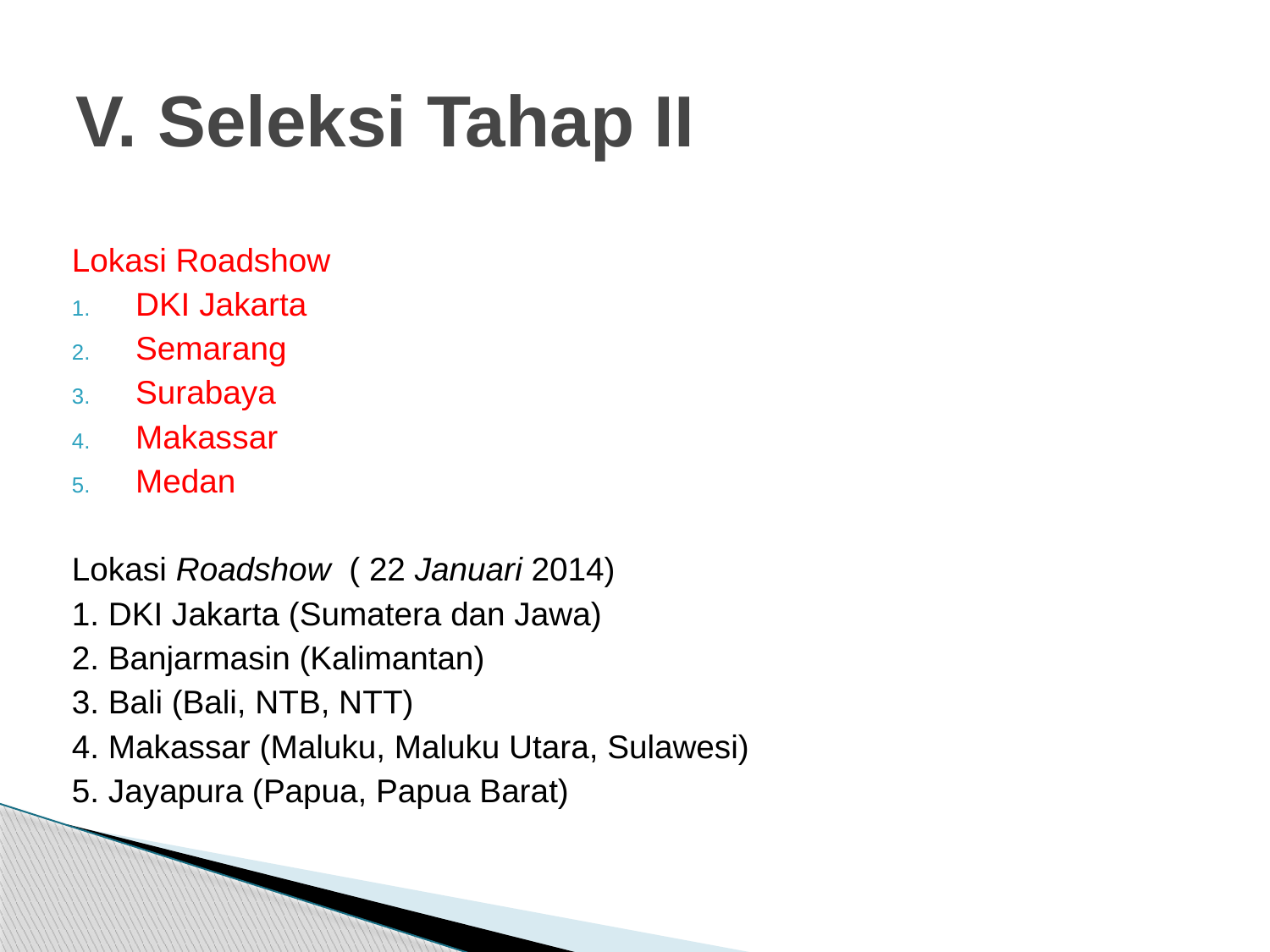

# V. Seleksi Tahap II

Lokasi Roadshow
DKI Jakarta
Semarang
Surabaya
Makassar
Medan

Lokasi Roadshow  ( 22 Januari 2014)
1. DKI Jakarta (Sumatera dan Jawa)
2. Banjarmasin (Kalimantan)
3. Bali (Bali, NTB, NTT)
4. Makassar (Maluku, Maluku Utara, Sulawesi)
5. Jayapura (Papua, Papua Barat)